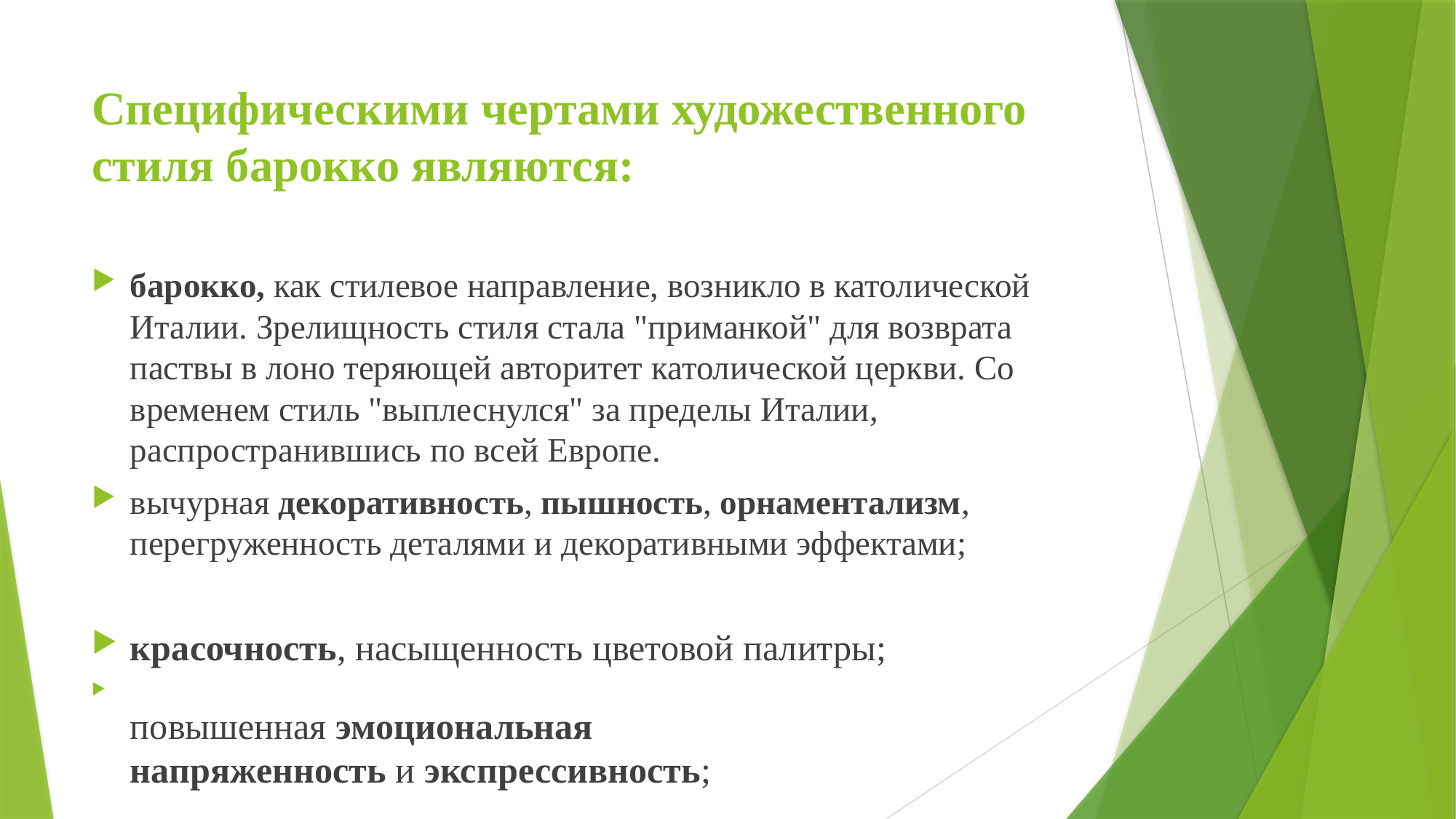

# Специфическими чертами художественного стиля барокко являются:
барокко, как стилевое направление, возникло в католической Италии. Зрелищность стиля стала "приманкой" для возврата паствы в лоно теряющей авторитет католической церкви. Со временем стиль "выплеснулся" за пределы Италии, распространившись по всей Европе.
вычурная декоративность, пышность, орнаментализм, перегруженность деталями и декоративными эффектами;

красочность, насыщенность цветовой палитры;
повышенная эмоциональная напряженность и экспрессивность;